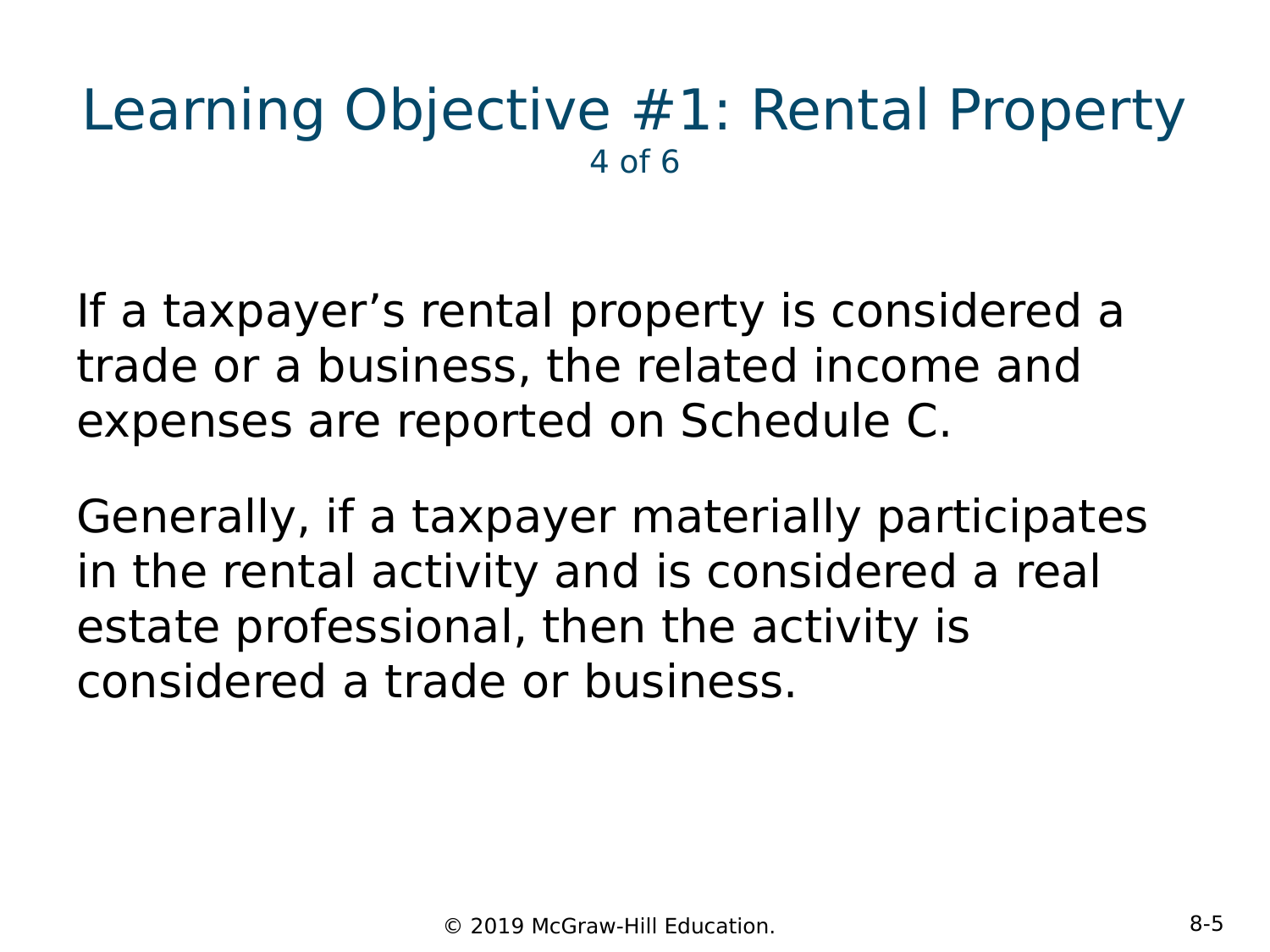

# Learning Objective #1: Rental Property 4 of 6
If a taxpayer’s rental property is considered a trade or a business, the related income and expenses are reported on Schedule C.
Generally, if a taxpayer materially participates in the rental activity and is considered a real estate professional, then the activity is considered a trade or business.